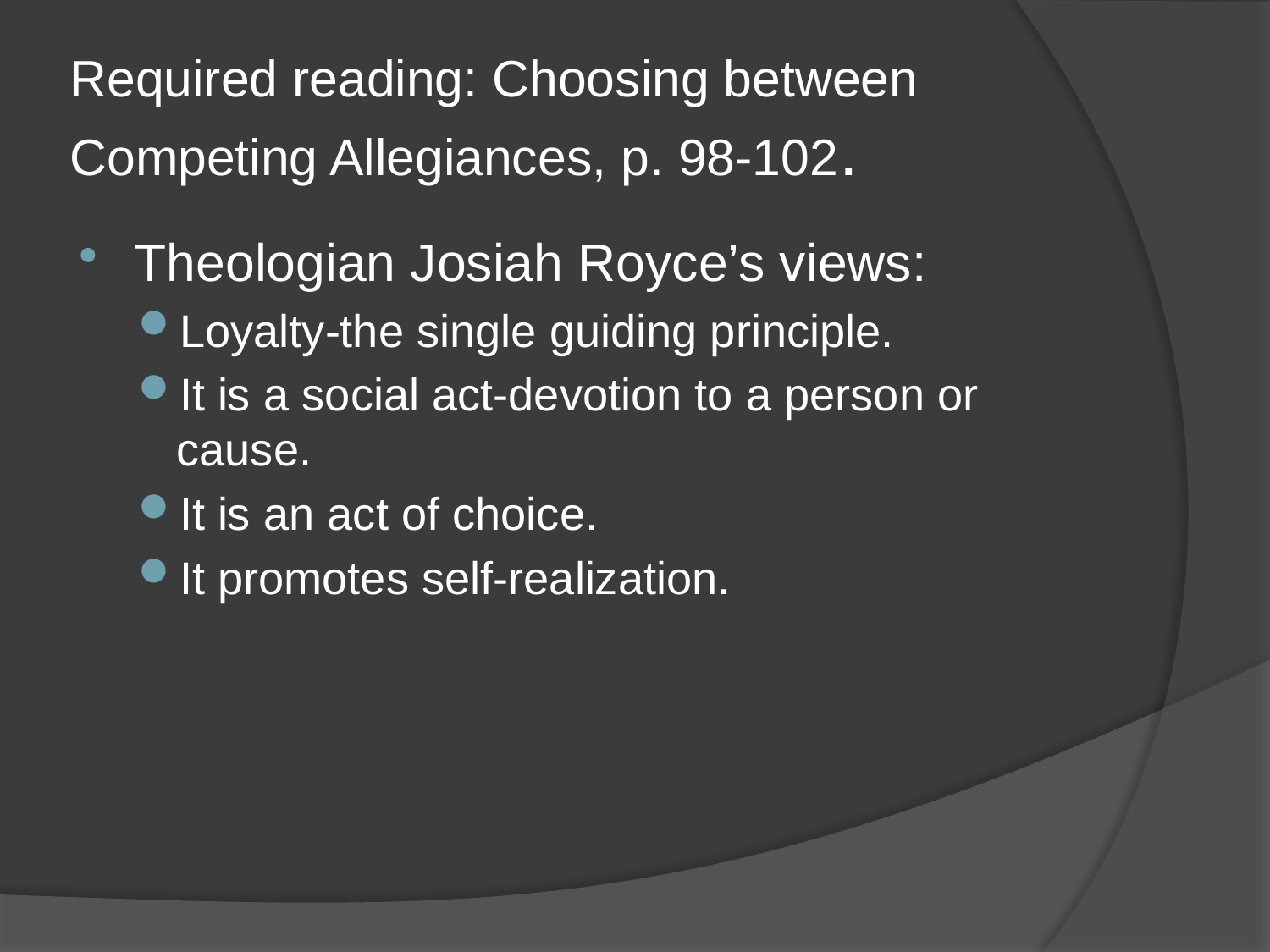

# Required reading: Choosing between Competing Allegiances, p. 98-102.
Theologian Josiah Royce’s views:
Loyalty-the single guiding principle.
It is a social act-devotion to a person or cause.
It is an act of choice.
It promotes self-realization.